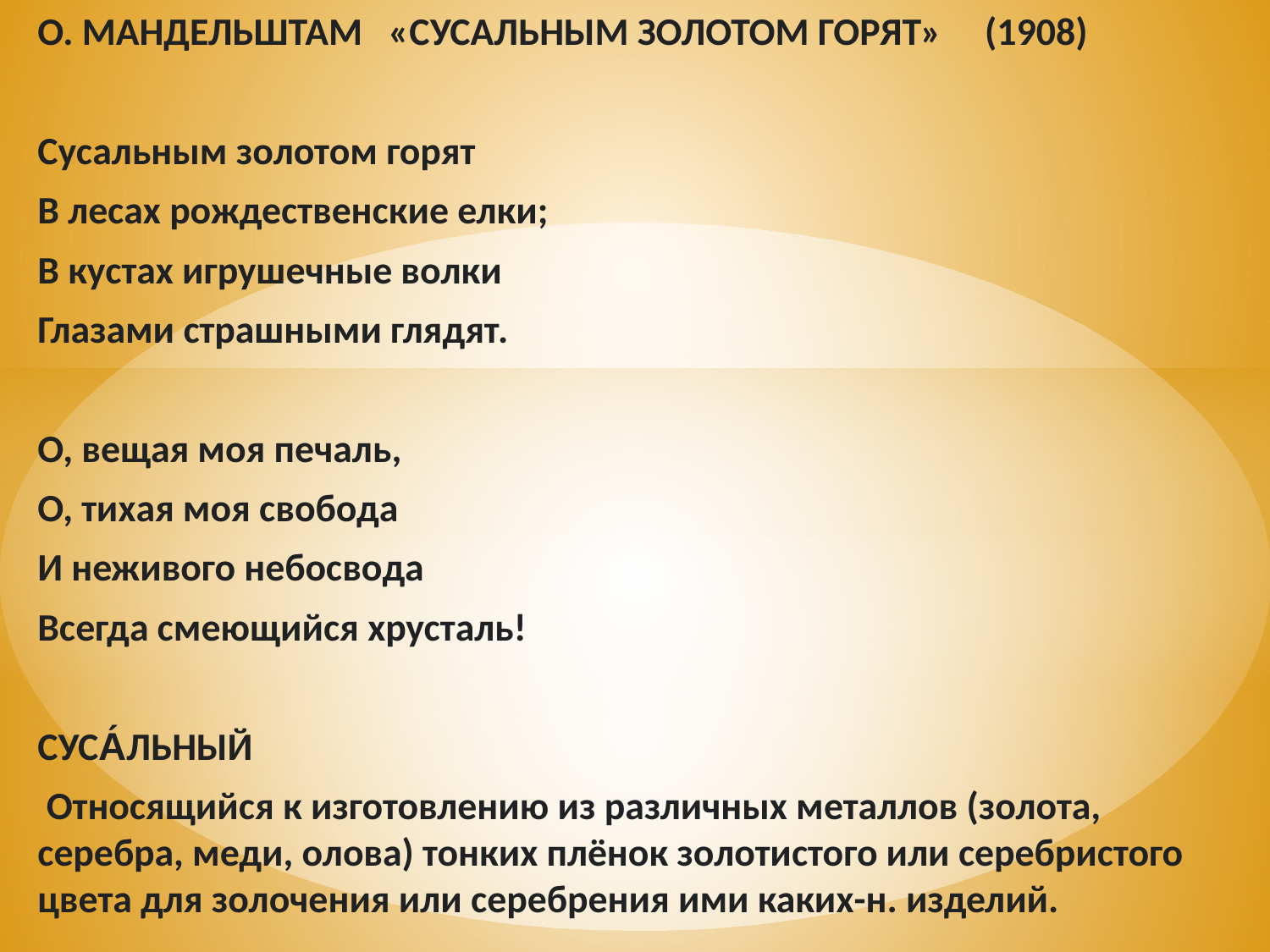

О. МАНДЕЛЬШТАМ   «СУСАЛЬНЫМ ЗОЛОТОМ ГОРЯТ»     (1908)

Сусальным золотом горят
В лесах рождественские елки;
В кустах игрушечные волки
Глазами страшными глядят.

О, вещая моя печаль,
О, тихая моя свобода
И неживого небосвода
Всегда смеющийся хрусталь!

СУСА́ЛЬНЫЙ
 Относящийся к изготовлению из различных металлов (золота, серебра, меди, олова) тонких плёнок золотистого или серебристого цвета для золочения или серебрения ими каких-н. изделий.